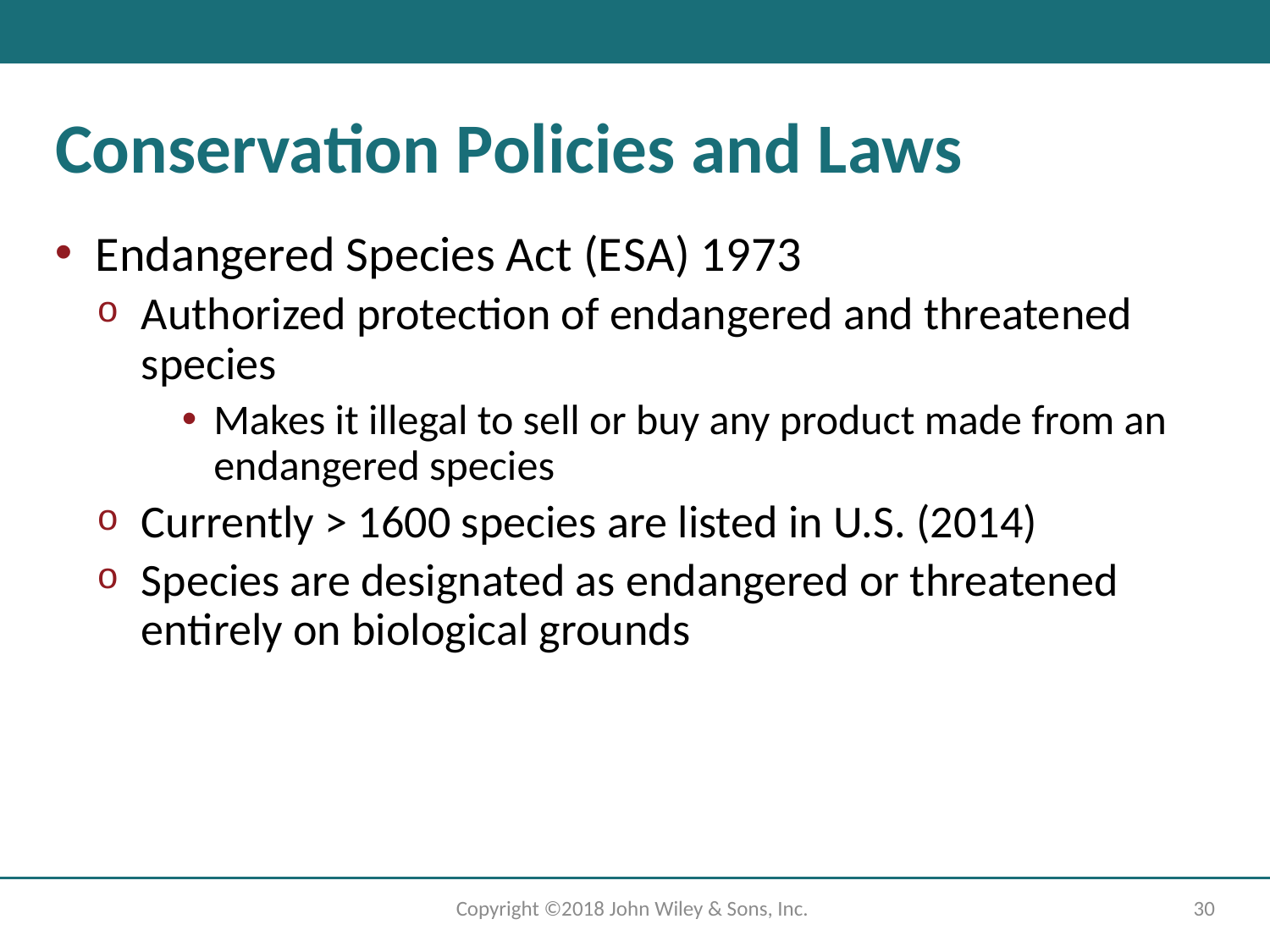

# Conservation Policies and Laws
Endangered Species Act (E S A) 19 73
Authorized protection of endangered and threatened species
Makes it illegal to sell or buy any product made from an endangered species
Currently > 1600 species are listed in U.S. (2014)
Species are designated as endangered or threatened entirely on biological grounds
Copyright ©2018 John Wiley & Sons, Inc.
30